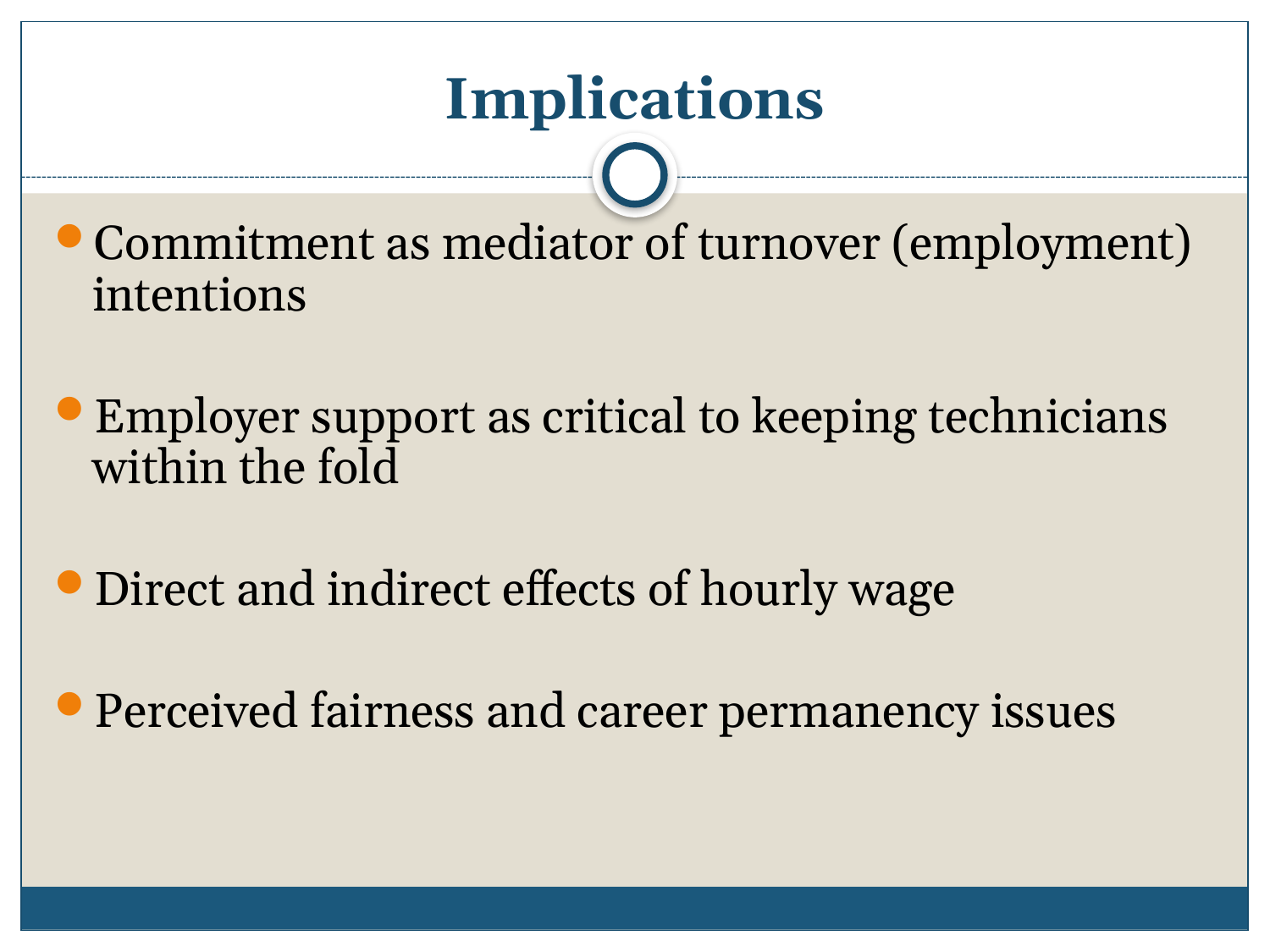

# Implications
Commitment as mediator of turnover (employment) intentions

Employer support as critical to keeping technicians within the fold

Direct and indirect effects of hourly wage

Perceived fairness and career permanency issues